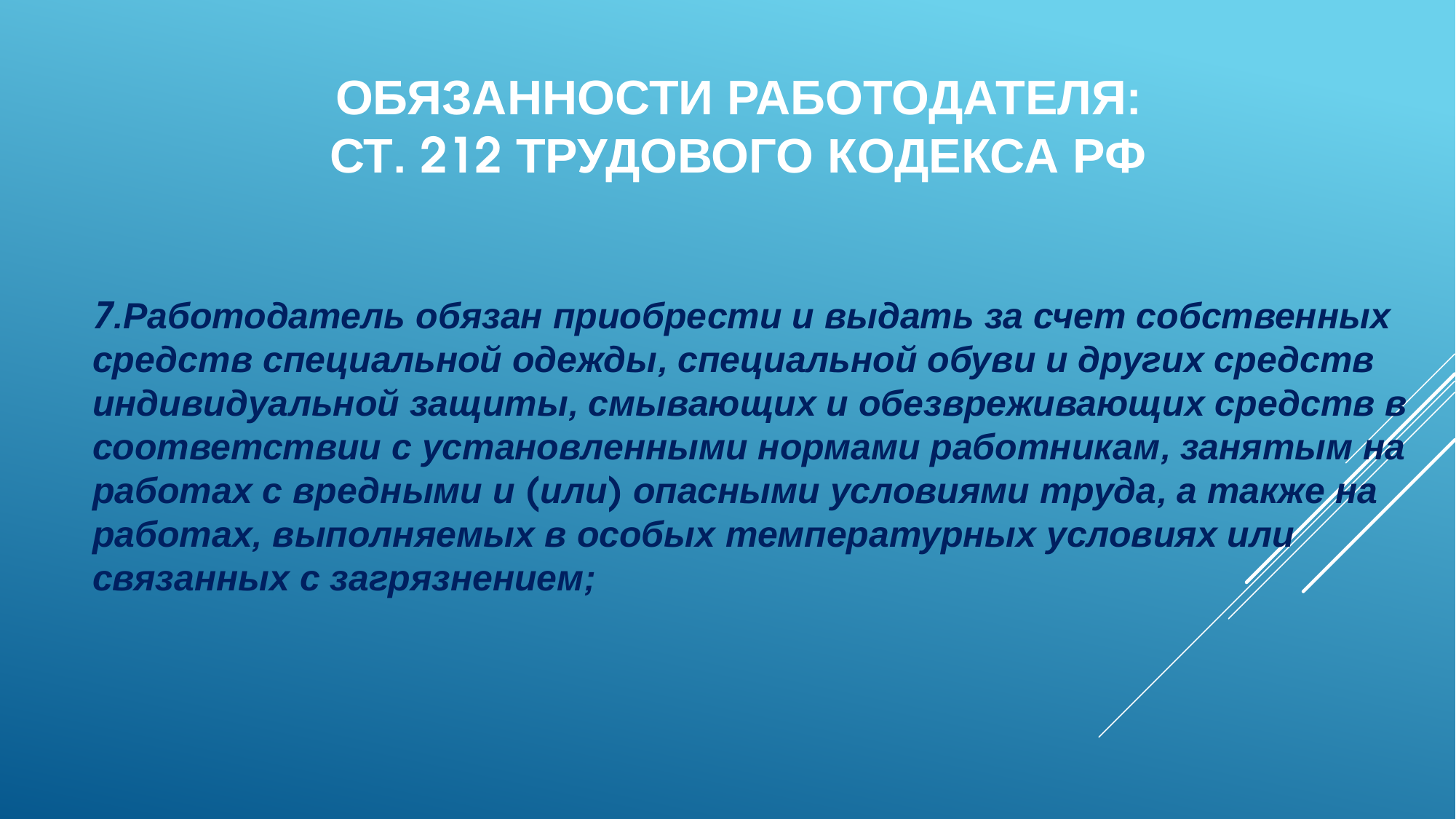

# обязанности работодателя: ст. 212 Трудового кодекса РФ
7.Работодатель обязан приобрести и выдать за счет собственных средств специальной одежды, специальной обуви и других средств индивидуальной защиты, смывающих и обезвреживающих средств в соответствии с установленными нормами работникам, занятым на работах с вредными и (или) опасными условиями труда, а также на работах, выполняемых в особых температурных условиях или связанных с загрязнением;